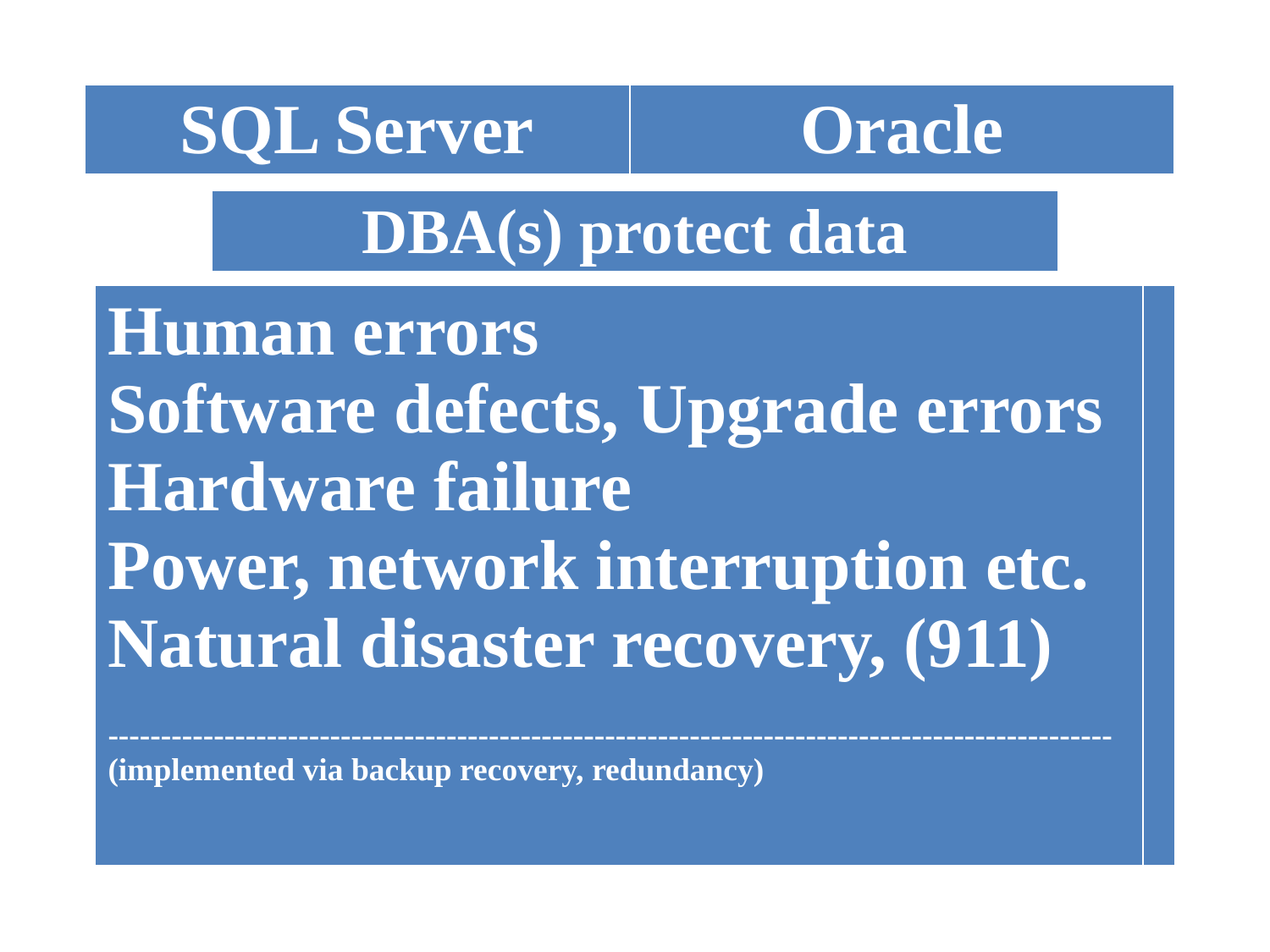

| SQL Server | Oracle |
| --- | --- |
| DBA(s) protect data |
| --- |
| Human errors Software defects, Upgrade errors Hardware failure Power, network interruption etc. Natural disaster recovery, (911) ----------------------------------------------------------------------------------------------- (implemented via backup recovery, redundancy) |  |
| --- | --- |